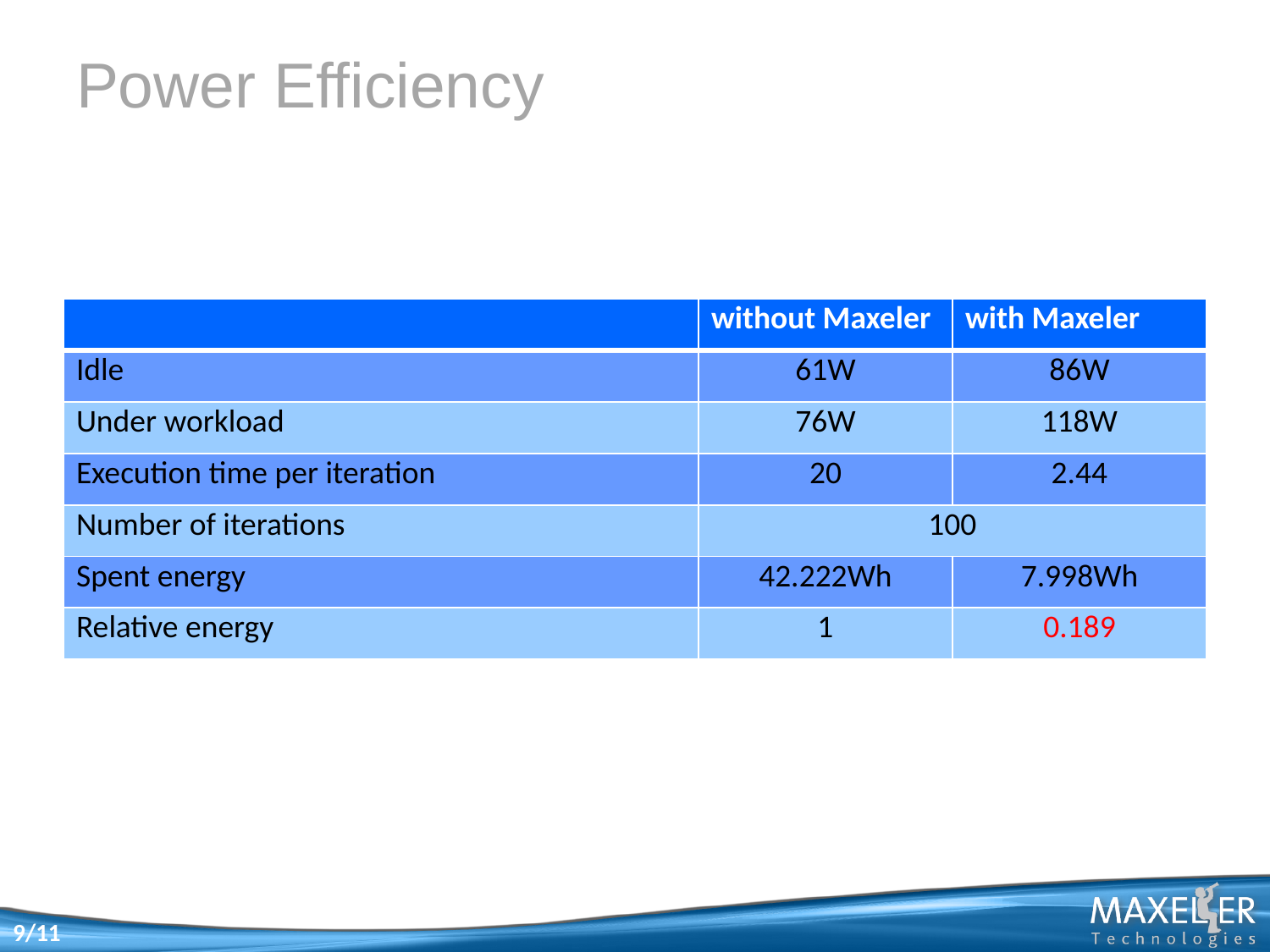

# Power Efficiency
|  | without Maxeler | with Maxeler |
| --- | --- | --- |
| Idle | 61W | 86W |
| Under workload | 76W | 118W |
| Execution time per iteration | 20 | 2.44 |
| Number of iterations | 100 |  |
| Spent energy | 42.222Wh | 7.998Wh |
| Relative energy | 1 | 0.189 |
9/11